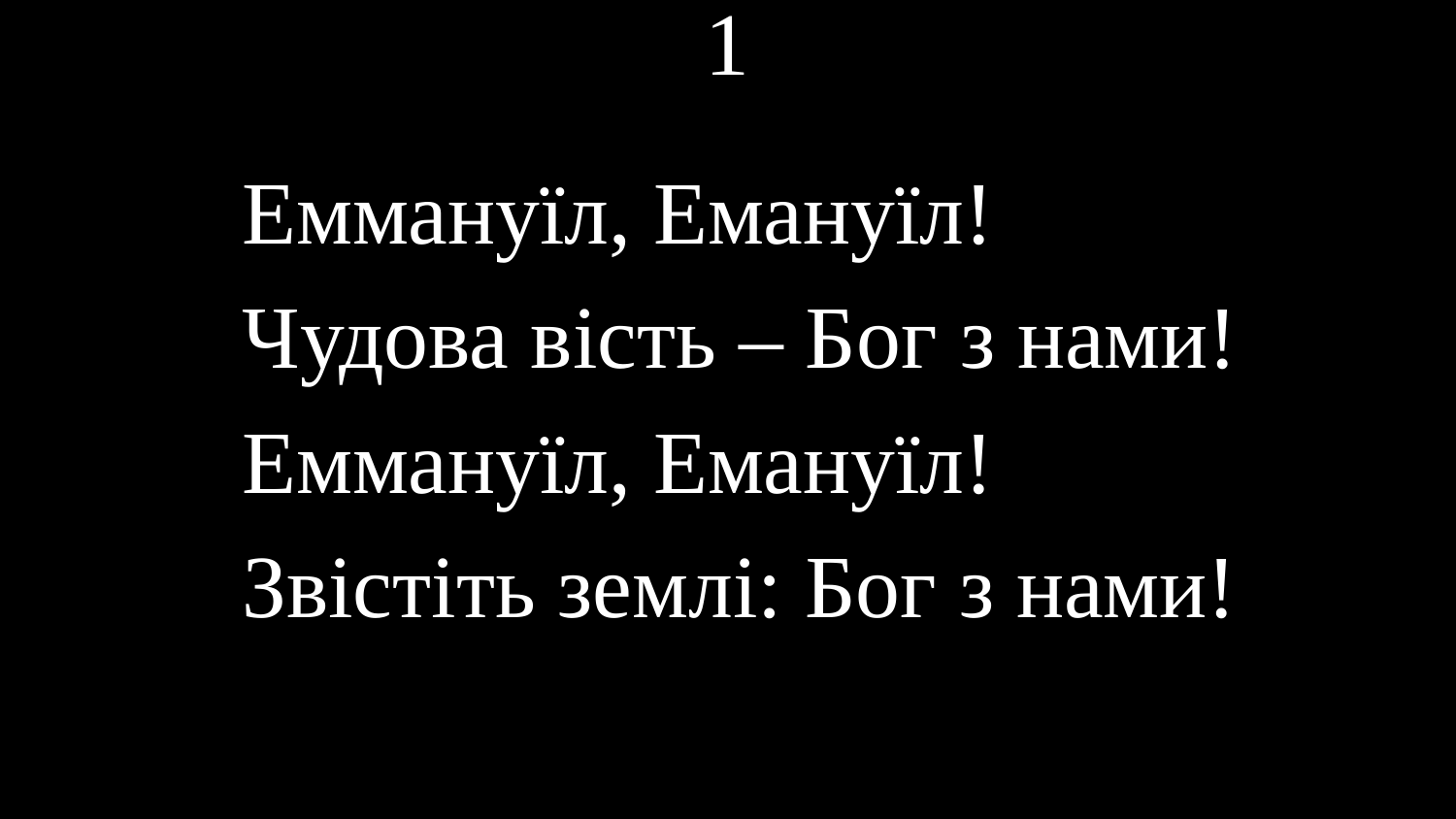

# 1
Еммануїл, Емануїл!
Чудова вість – Бог з нами!
Еммануїл, Емануїл!
Звістіть землі: Бог з нами!